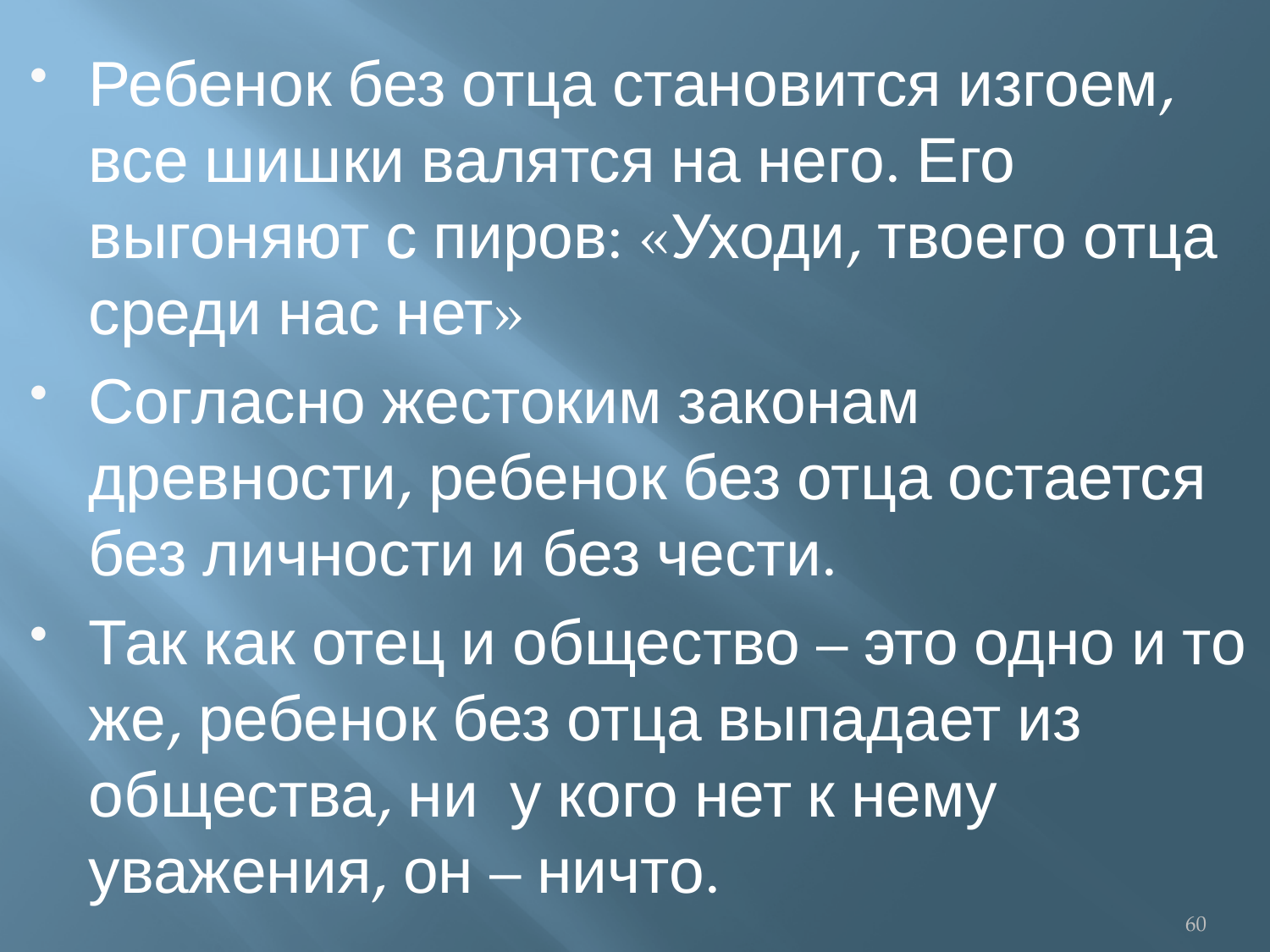

Ребенок без отца становится изгоем, все шишки валятся на него. Его выгоняют с пиров: «Уходи, твоего отца среди нас нет»
Согласно жестоким законам древности, ребенок без отца остается без личности и без чести.
Так как отец и общество – это одно и то же, ребенок без отца выпадает из общества, ни  у кого нет к нему уважения, он – ничто.
60